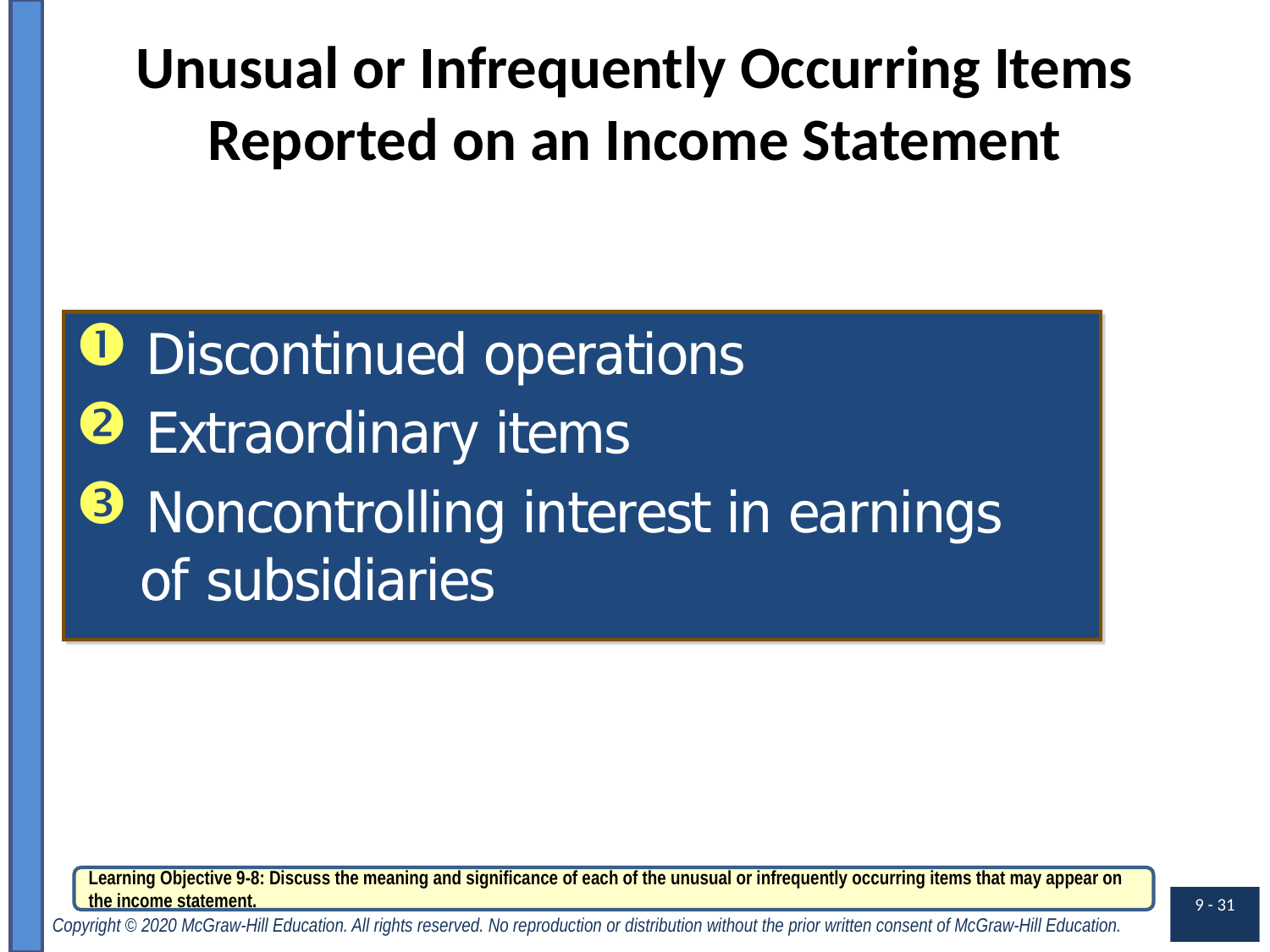

# Unusual or Infrequently Occurring Items Reported on an Income Statement
 Discontinued operations
 Extraordinary items
 Noncontrolling interest in earnings
 of subsidiaries
Learning Objective 9-8: Discuss the meaning and significance of each of the unusual or infrequently occurring items that may appear on the income statement.